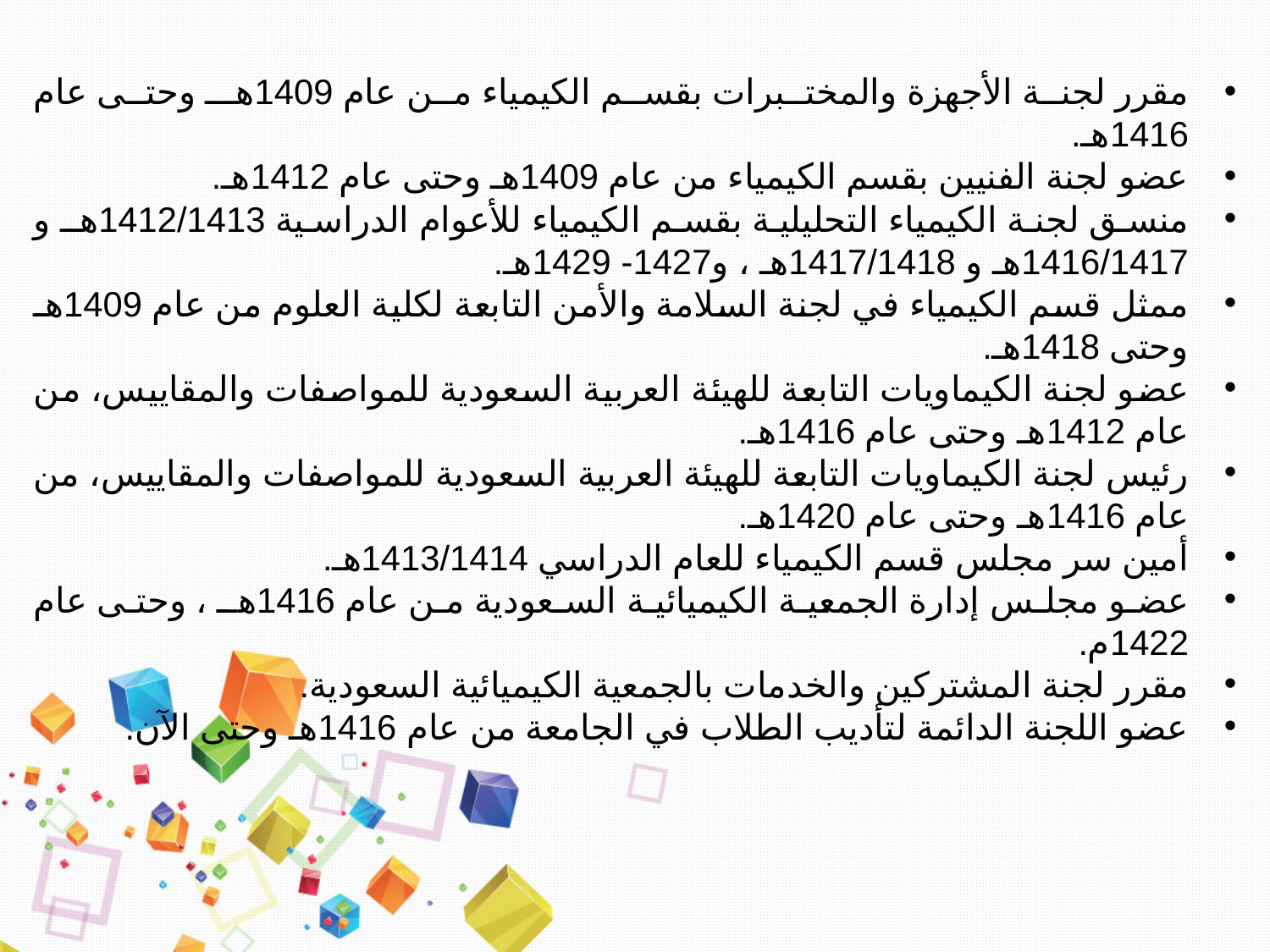

مقرر لجنة الأجهزة والمختبرات بقسم الكيمياء من عام 1409هـ وحتى عام 1416هـ.
عضو لجنة الفنيين بقسم الكيمياء من عام 1409هـ وحتى عام 1412هـ.
منسق لجنة الكيمياء التحليلية بقسم الكيمياء للأعوام الدراسية 1412/1413هـ و 1416/1417هـ و 1417/1418هـ ، و1427- 1429هـ.
ممثل قسم الكيمياء في لجنة السلامة والأمن التابعة لكلية العلوم من عام 1409هـ وحتى 1418هـ.
عضو لجنة الكيماويات التابعة للهيئة العربية السعودية للمواصفات والمقاييس، من عام 1412هـ وحتى عام 1416هـ.
رئيس لجنة الكيماويات التابعة للهيئة العربية السعودية للمواصفات والمقاييس، من عام 1416هـ وحتى عام 1420هـ.
أمين سر مجلس قسم الكيمياء للعام الدراسي 1413/1414هـ.
عضو مجلس إدارة الجمعية الكيميائية السعودية من عام 1416هـ ، وحتى عام 1422م.
مقرر لجنة المشتركين والخدمات بالجمعية الكيميائية السعودية.
عضو اللجنة الدائمة لتأديب الطلاب في الجامعة من عام 1416هـ وحتى الآن.